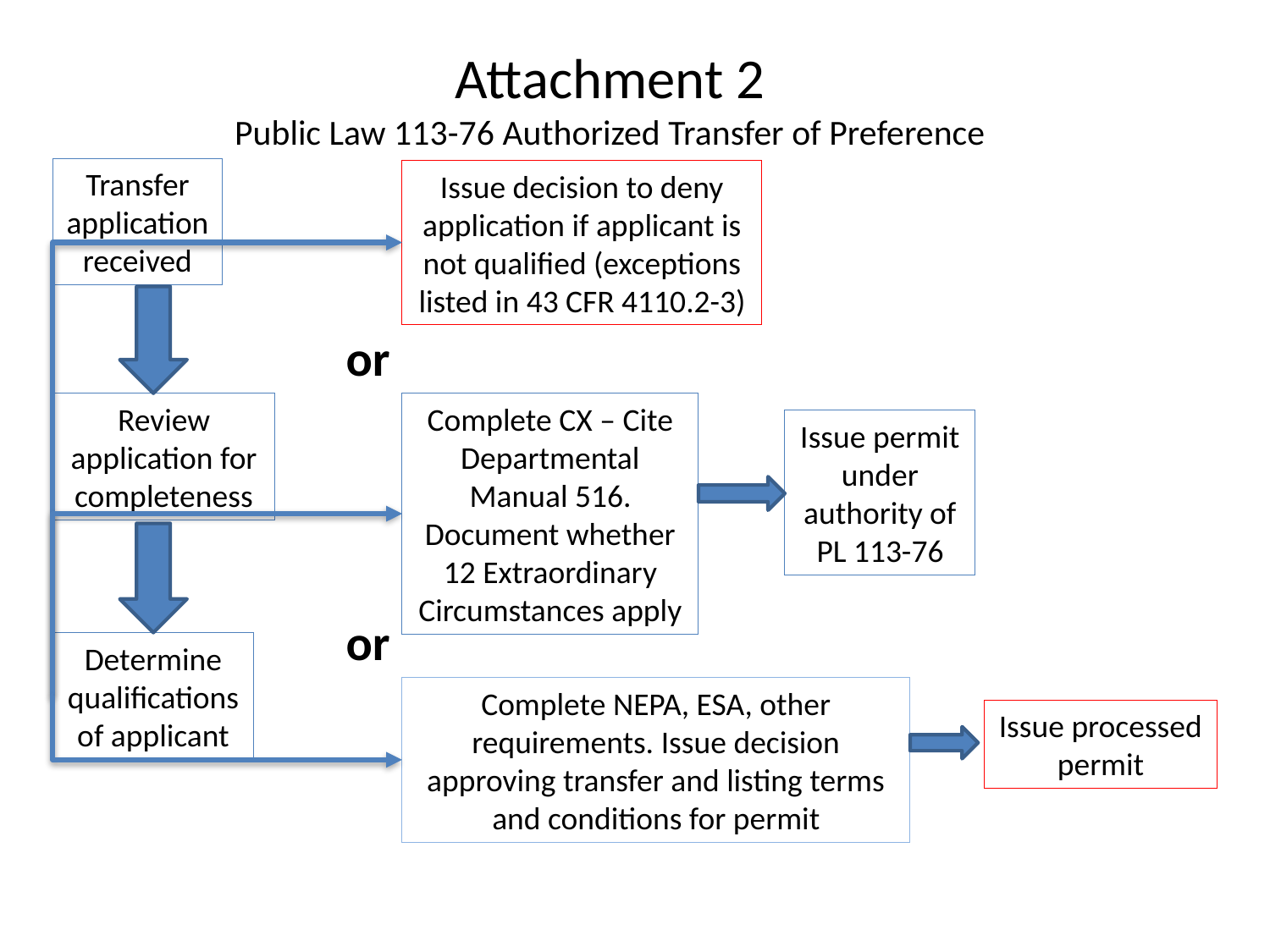

Attachment 2
Public Law 113-76 Authorized Transfer of Preference
Transfer application received
Issue decision to deny application if applicant is not qualified (exceptions listed in 43 CFR 4110.2-3)

or
Review application for completeness
Complete CX – Cite Departmental Manual 516. Document whether 12 Extraordinary Circumstances apply
Issue permit under authority of PL 113-76

or
Determine qualifications of applicant
Complete NEPA, ESA, other requirements. Issue decision approving transfer and listing terms and conditions for permit
Issue processed permit